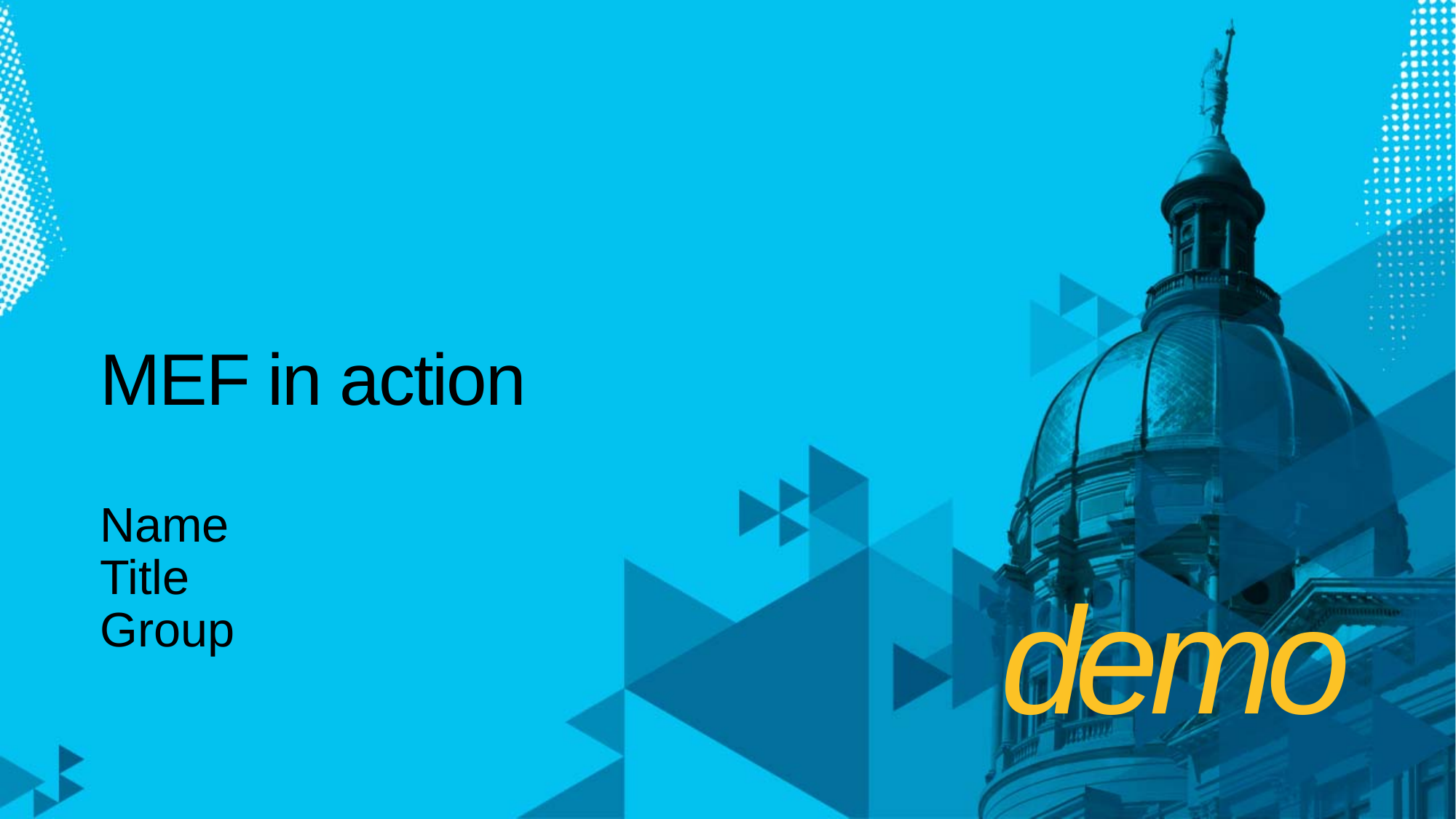

# MEF in action
Name
Title
Group
demo